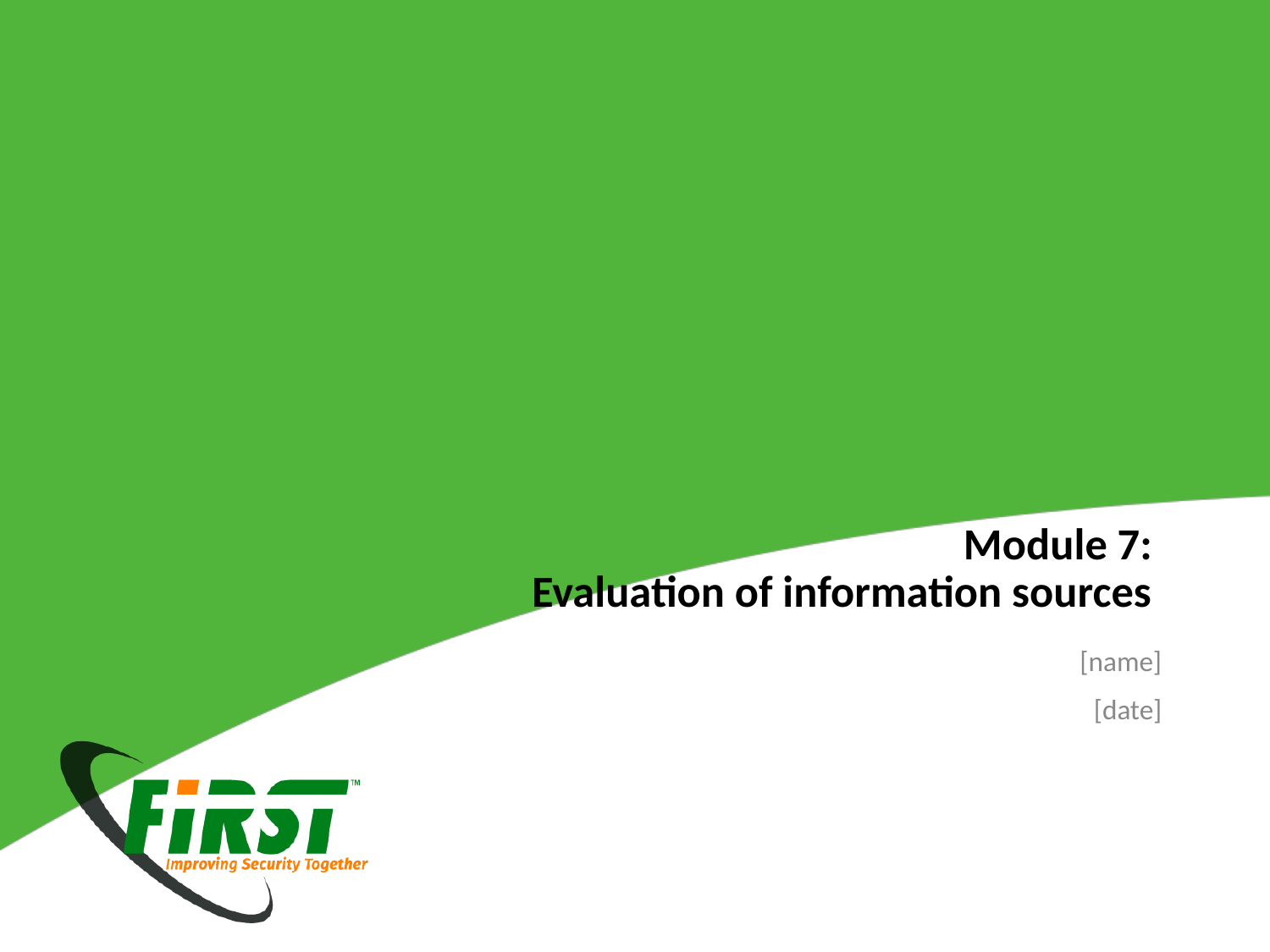

Module 7:
 Evaluation of information sources
[name]
[date]